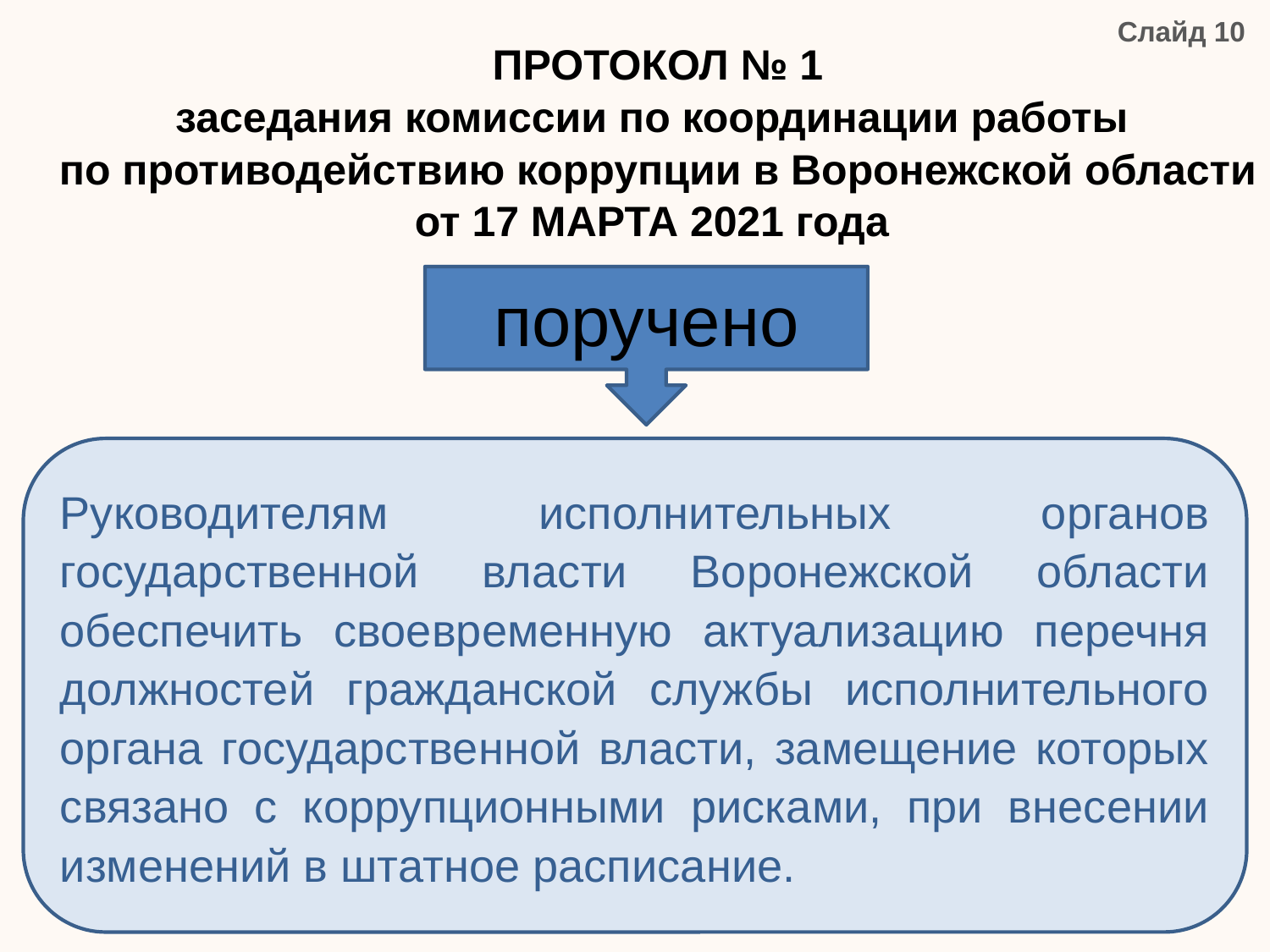

# ПРОТОКОЛ № 1 заседания комиссии по координации работы по противодействию коррупции в Воронежской области от 17 МАРТА 2021 года
Слайд 10
поручено
Руководителям исполнительных органов государственной власти Воронежской области обеспечить своевременную актуализацию перечня должностей гражданской службы исполнительного органа государственной власти, замещение которых связано с коррупционными рисками, при внесении изменений в штатное расписание.